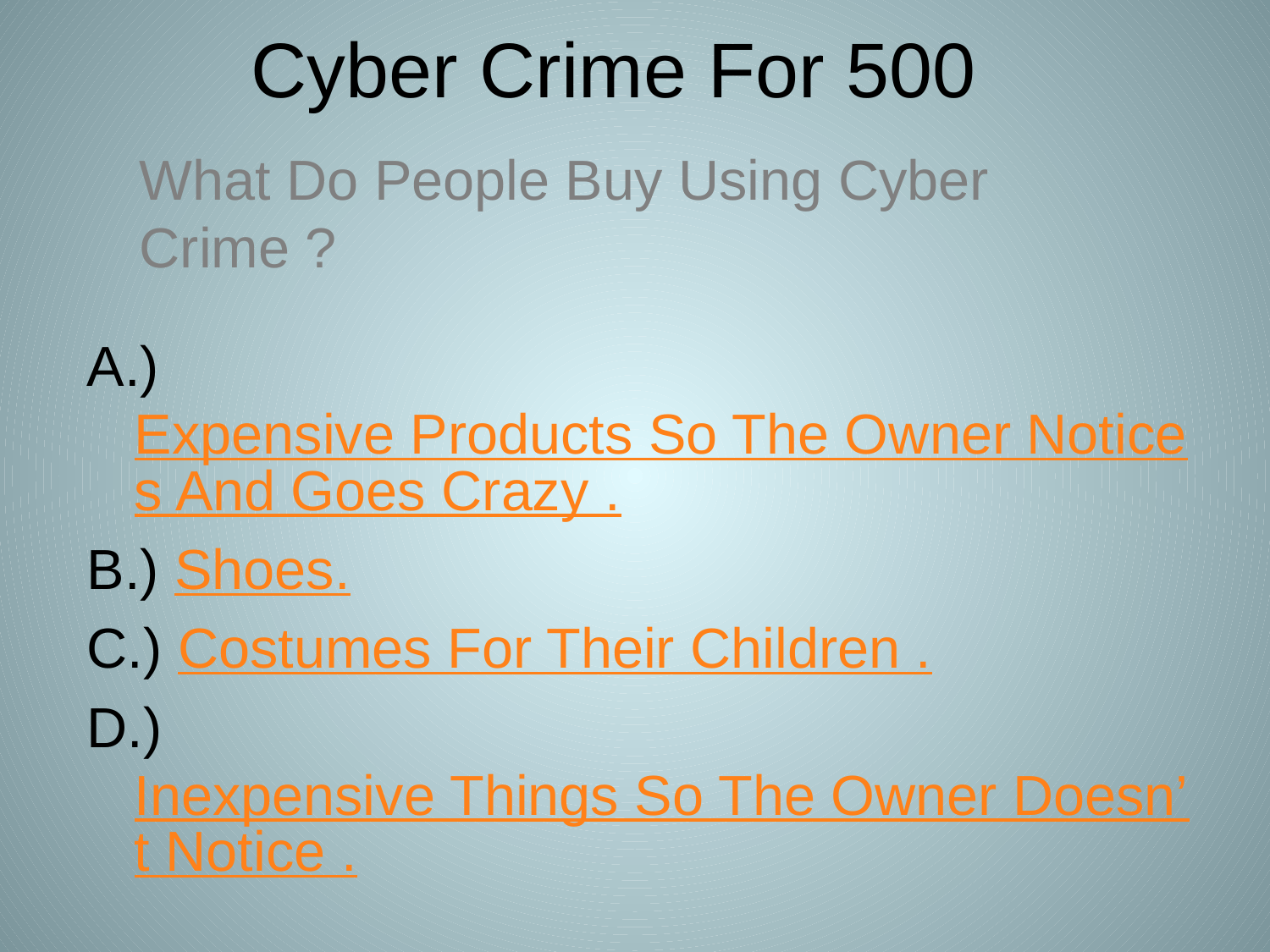

# Cyber Crime For 500
What Do People Buy Using Cyber Crime ?
A.) Expensive Products So The Owner Notices And Goes Crazy .
B.) Shoes.
C.) Costumes For Their Children .
D.) Inexpensive Things So The Owner Doesn’t Notice .